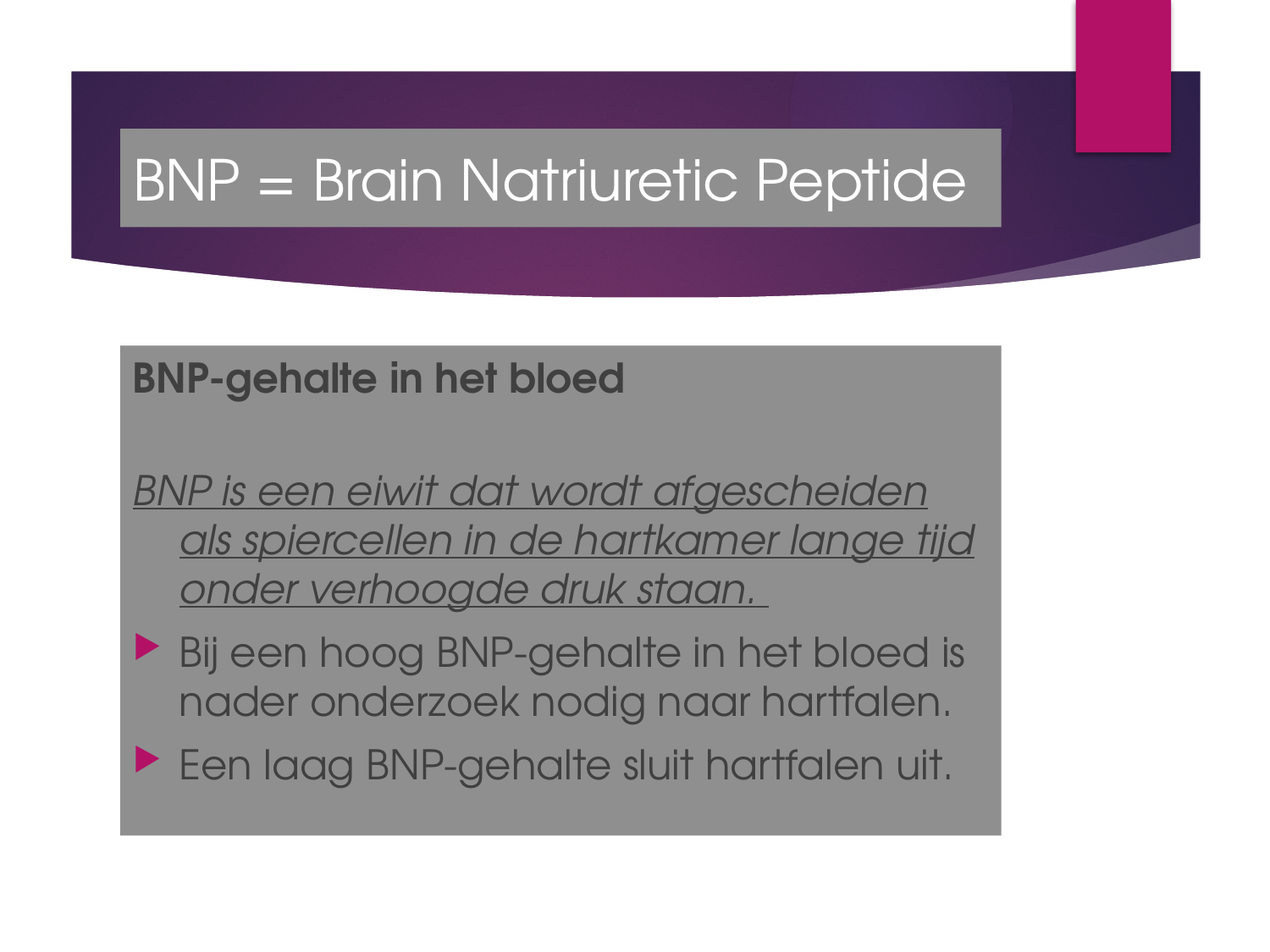

# BNP = Brain Natriuretic Peptide
BNP-gehalte in het bloed
BNP is een eiwit dat wordt afgescheiden als spiercellen in de hartkamer lange tijd onder verhoogde druk staan.
Bij een hoog BNP-gehalte in het bloed is nader onderzoek nodig naar hartfalen.
Een laag BNP-gehalte sluit hartfalen uit.